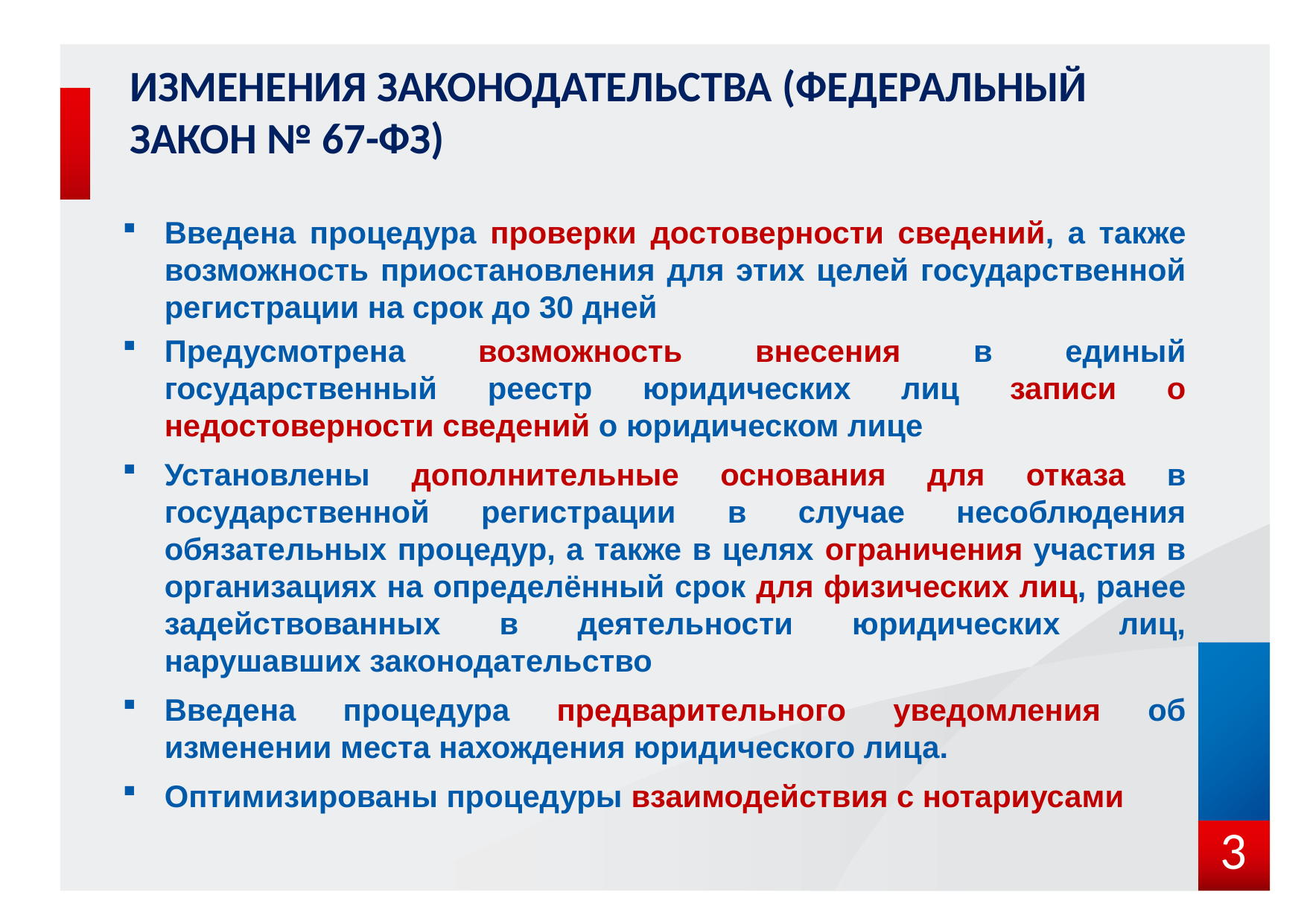

# ИЗМЕНЕНИЯ ЗАКОНОДАТЕЛЬСТВА (ФЕДЕРАЛЬНЫЙ ЗАКОН № 67-ФЗ)
Введена процедура проверки достоверности сведений, а также возможность приостановления для этих целей государственной регистрации на срок до 30 дней
Предусмотрена возможность внесения в единый государственный реестр юридических лиц записи о недостоверности сведений о юридическом лице
Установлены дополнительные основания для отказа в государственной регистрации в случае несоблюдения обязательных процедур, а также в целях ограничения участия в организациях на определённый срок для физических лиц, ранее задействованных в деятельности юридических лиц, нарушавших законодательство
Введена процедура предварительного уведомления об изменении места нахождения юридического лица.
Оптимизированы процедуры взаимодействия с нотариусами

3